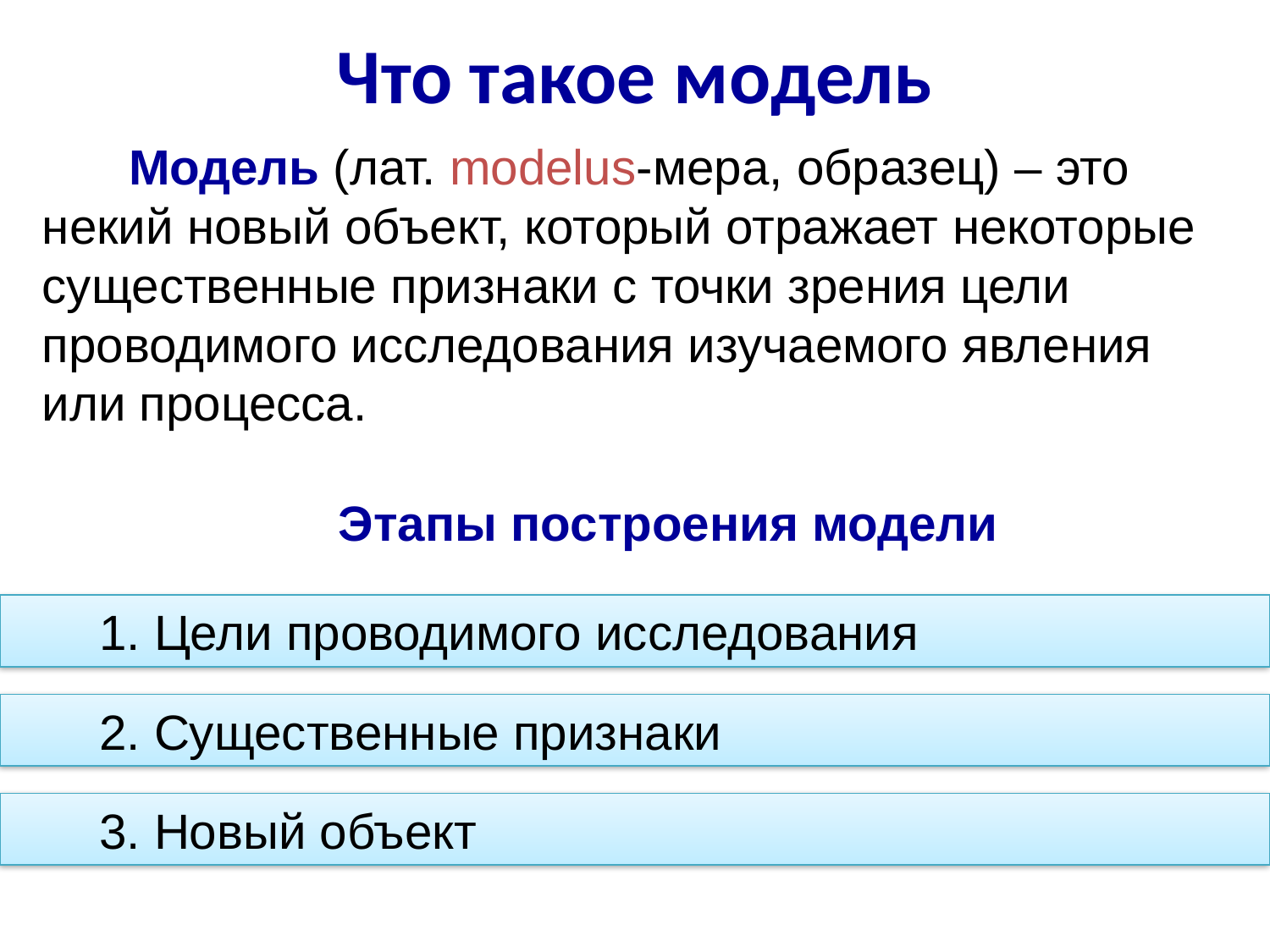

Что такое модель
Модель (лат. modelus-мера, образец) – это некий новый объект, который отражает некоторые существенные признаки с точки зрения цели проводимого исследования изучаемого явления или процесса.
Этапы построения модели
1. Цели проводимого исследования
2. Существенные признаки
3. Новый объект